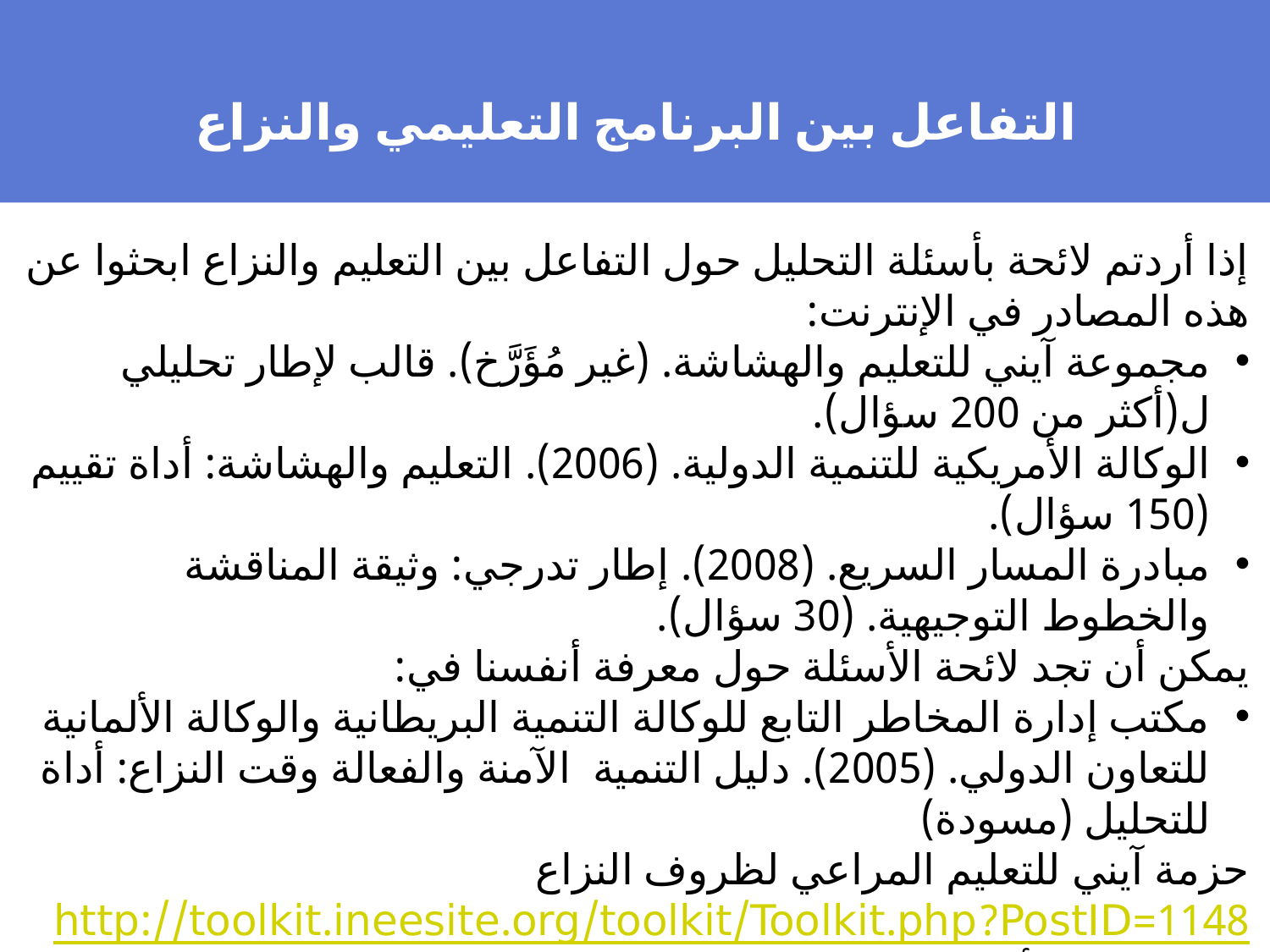

التفاعل بين البرنامج التعليمي والنزاع
إذا أردتم لائحة بأسئلة التحليل حول التفاعل بين التعليم والنزاع ابحثوا عن هذه المصادر في الإنترنت:
مجموعة آيني للتعليم والهشاشة. (غير مُؤَرَّخ). قالب لإطار تحليلي ل(أكثر من 200 سؤال).
الوكالة الأمريكية للتنمية الدولية. (2006). التعليم والهشاشة: أداة تقييم (150 سؤال).
مبادرة المسار السريع. (2008). إطار تدرجي: وثيقة المناقشة والخطوط التوجيهية. (30 سؤال).
يمكن أن تجد لائحة الأسئلة حول معرفة أنفسنا في:
مكتب إدارة المخاطر التابع للوكالة التنمية البريطانية والوكالة الألمانية للتعاون الدولي. (2005). دليل التنمية  الآمنة والفعالة وقت النزاع: أداة للتحليل (مسودة)
حزمة آيني للتعليم المراعي لظروف النزاع
http://toolkit.ineesite.org/toolkit/Toolkit.php?PostID=1148
موارد محلية أخرى؟